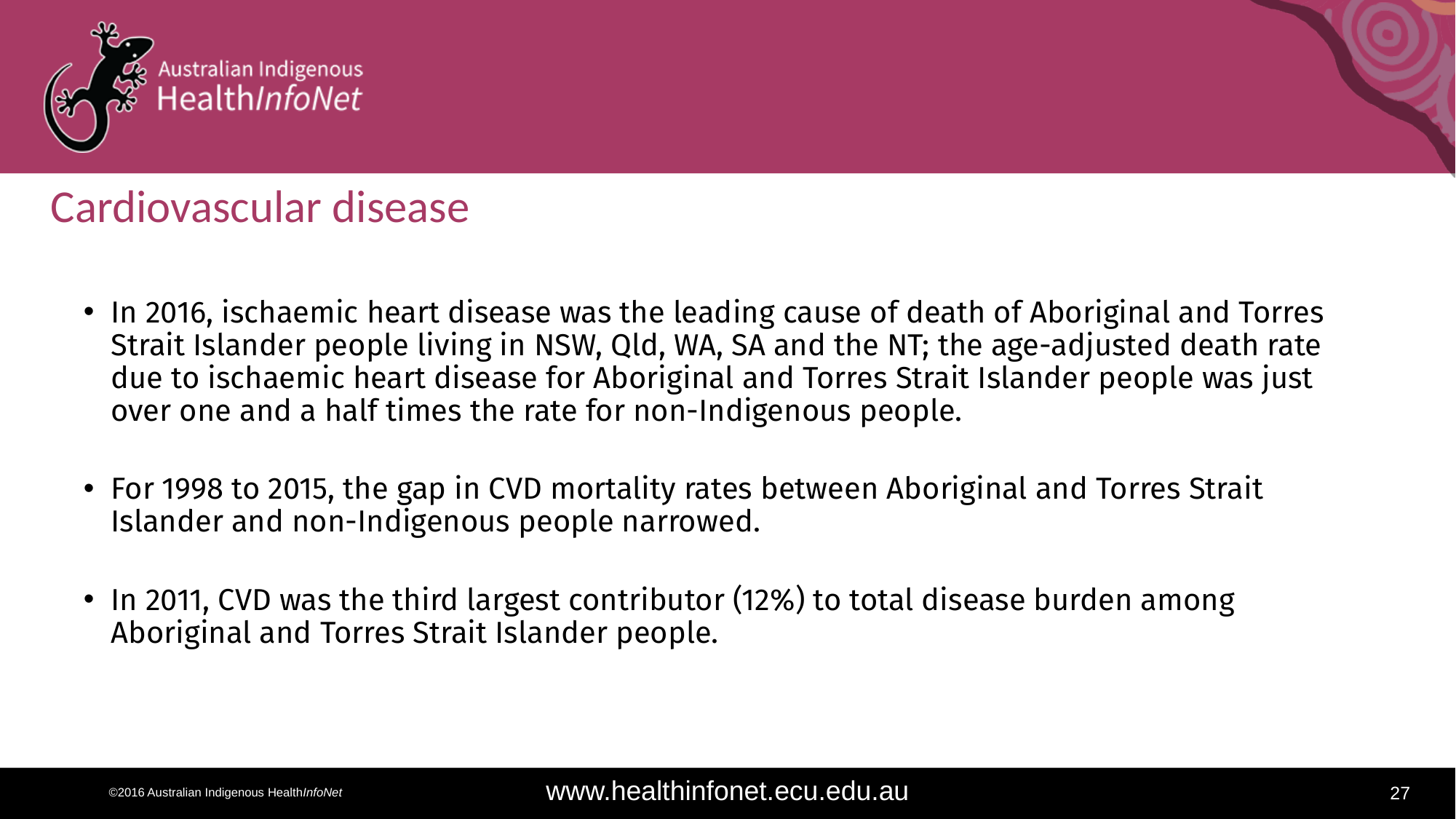

# Cardiovascular disease
In 2016, ischaemic heart disease was the leading cause of death of Aboriginal and Torres Strait Islander people living in NSW, Qld, WA, SA and the NT; the age-adjusted death rate due to ischaemic heart disease for Aboriginal and Torres Strait Islander people was just over one and a half times the rate for non-Indigenous people.
For 1998 to 2015, the gap in CVD mortality rates between Aboriginal and Torres Strait Islander and non-Indigenous people narrowed.
In 2011, CVD was the third largest contributor (12%) to total disease burden among Aboriginal and Torres Strait Islander people.